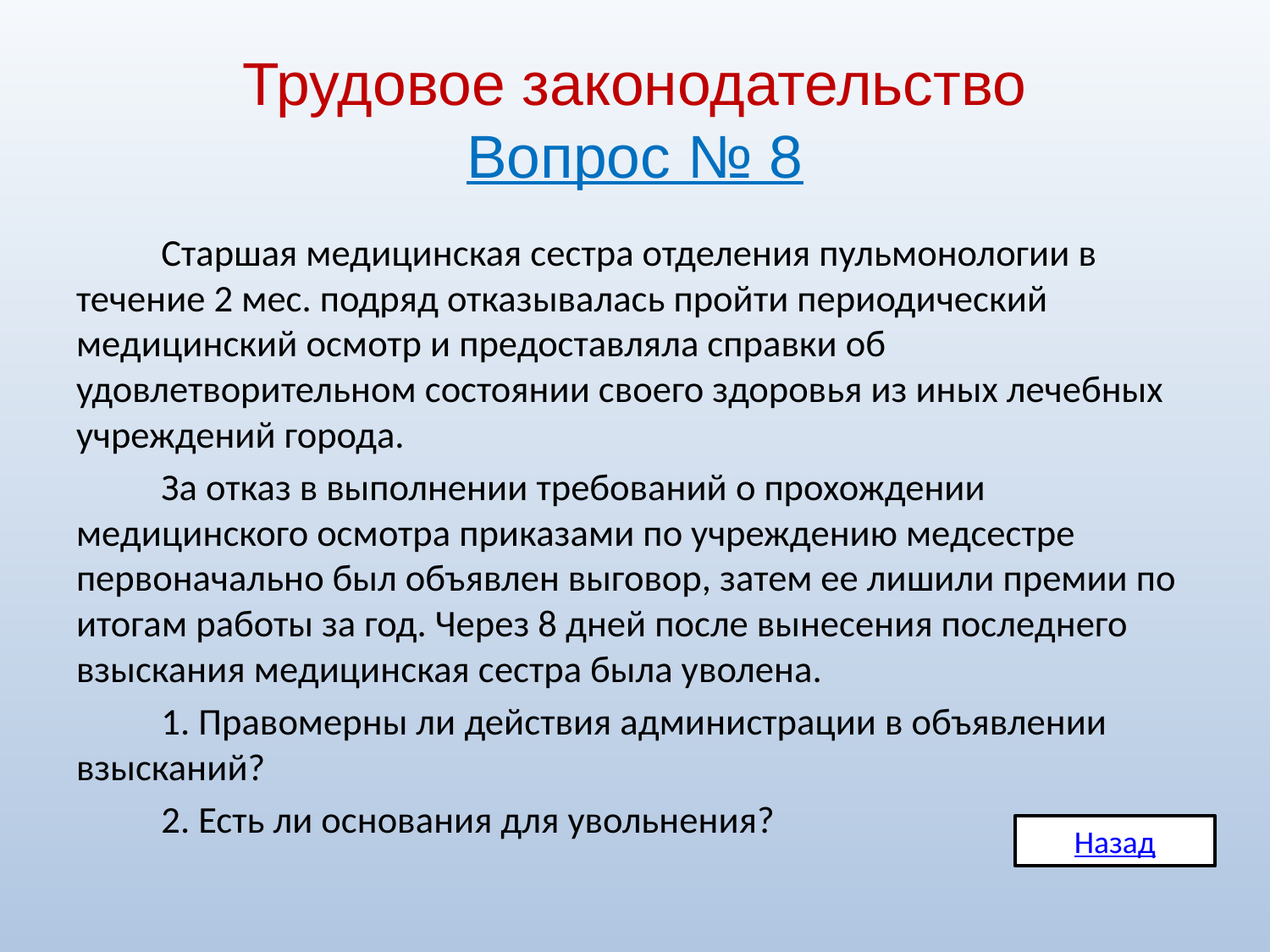

# Трудовое законодательство Вопрос № 8
	Старшая медицинская сестра отделения пульмонологии в течение 2 мес. подряд отказывалась пройти периодический медицинский осмотр и предоставляла справки об удовлетворительном состоянии своего здоровья из иных лечебных учреждений города.
	За отказ в выполнении требований о прохождении медицинского осмотра приказами по учреждению медсестре первоначально был объявлен выговор, затем ее лишили премии по итогам работы за год. Через 8 дней после вынесения последнего взыскания медицинская сестра была уволена.
	1. Правомерны ли действия администрации в объявлении взысканий?
	2. Есть ли основания для увольнения?

Назад